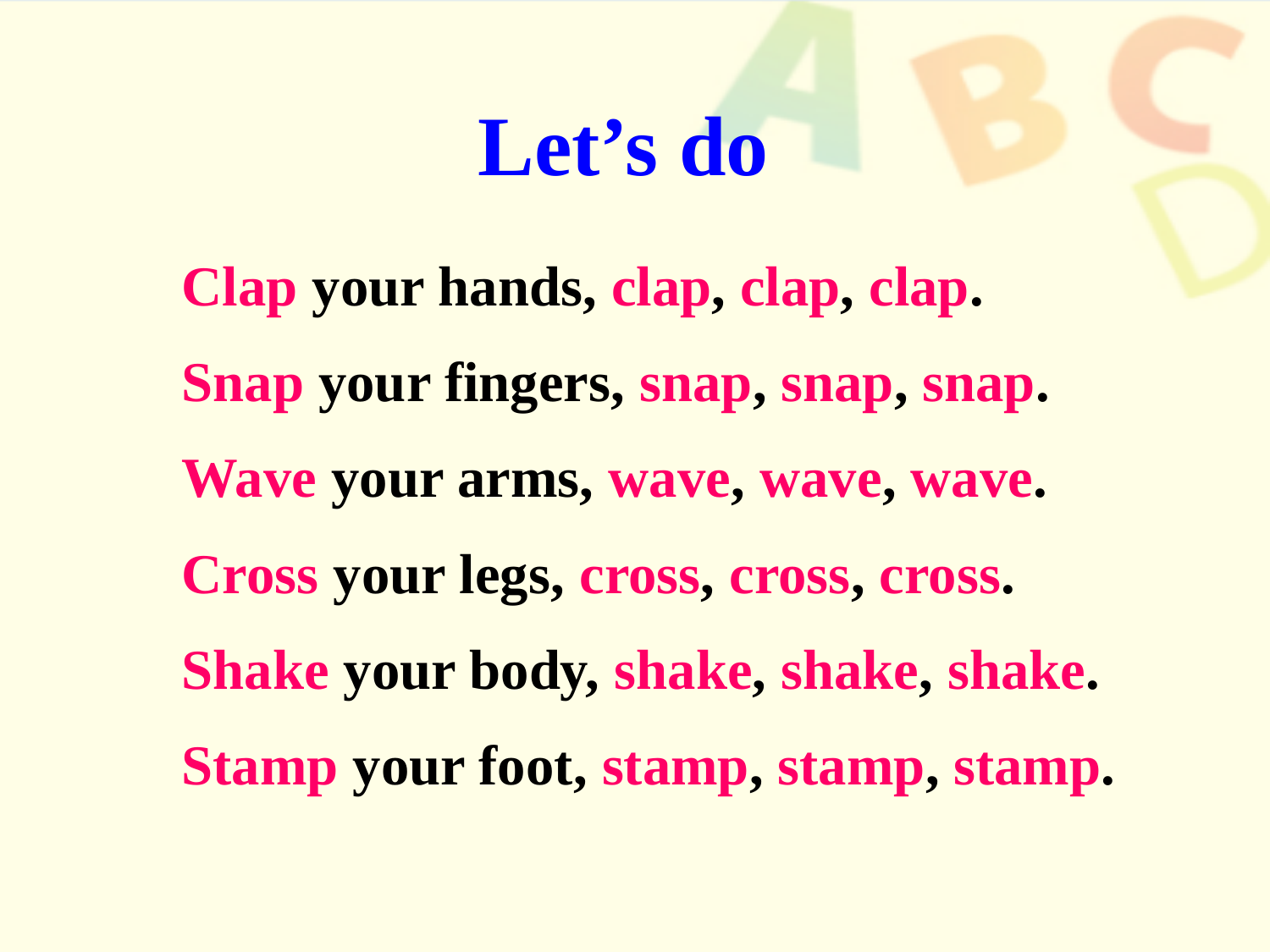

Let’s do
Clap your hands, clap, clap, clap.
Snap your fingers, snap, snap, snap.
Wave your arms, wave, wave, wave.
Cross your legs, cross, cross, cross.
Shake your body, shake, shake, shake.
Stamp your foot, stamp, stamp, stamp.